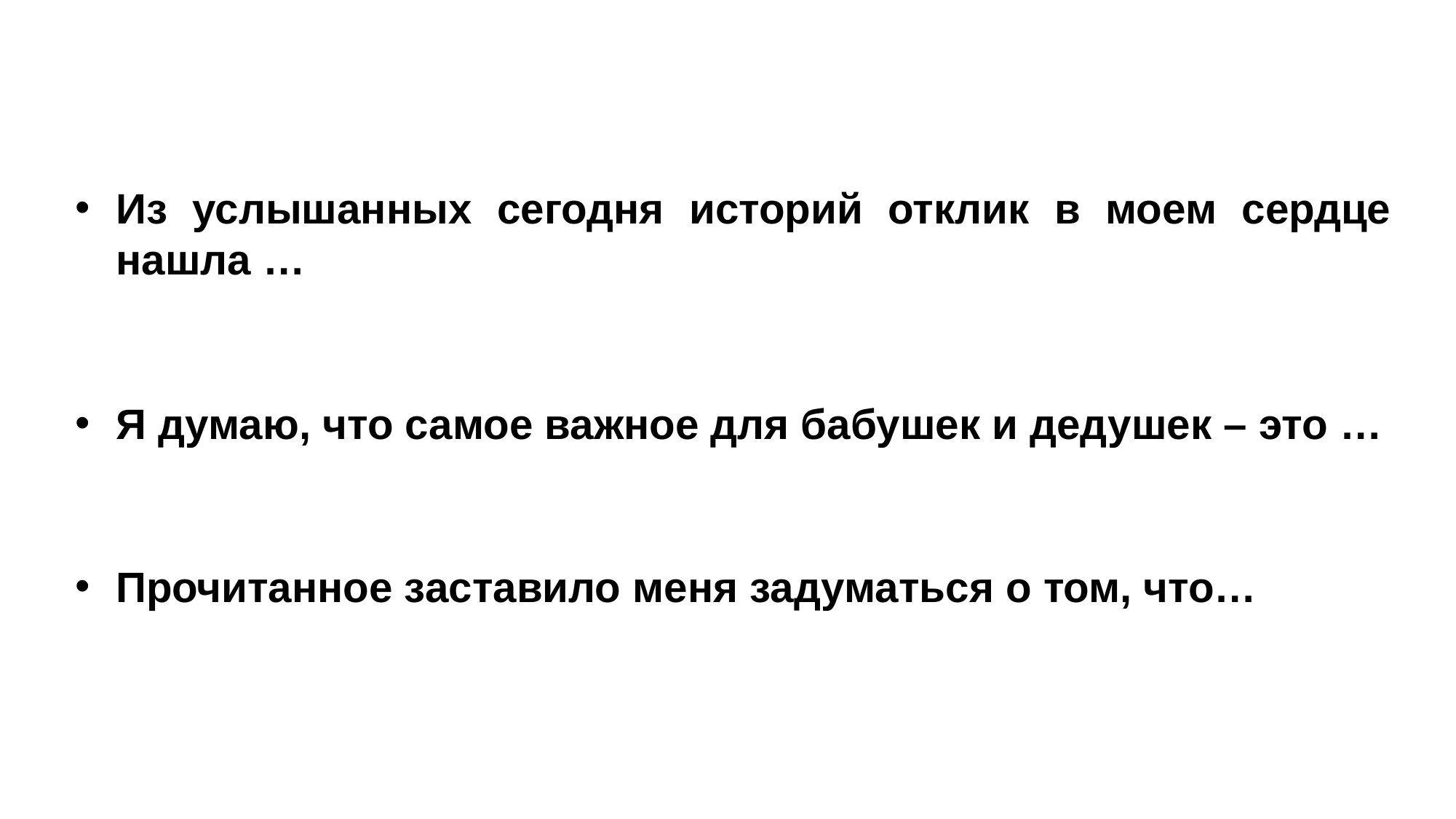

Из услышанных сегодня историй отклик в моем сердце нашла …
Я думаю, что самое важное для бабушек и дедушек – это …
Прочитанное заставило меня задуматься о том, что…